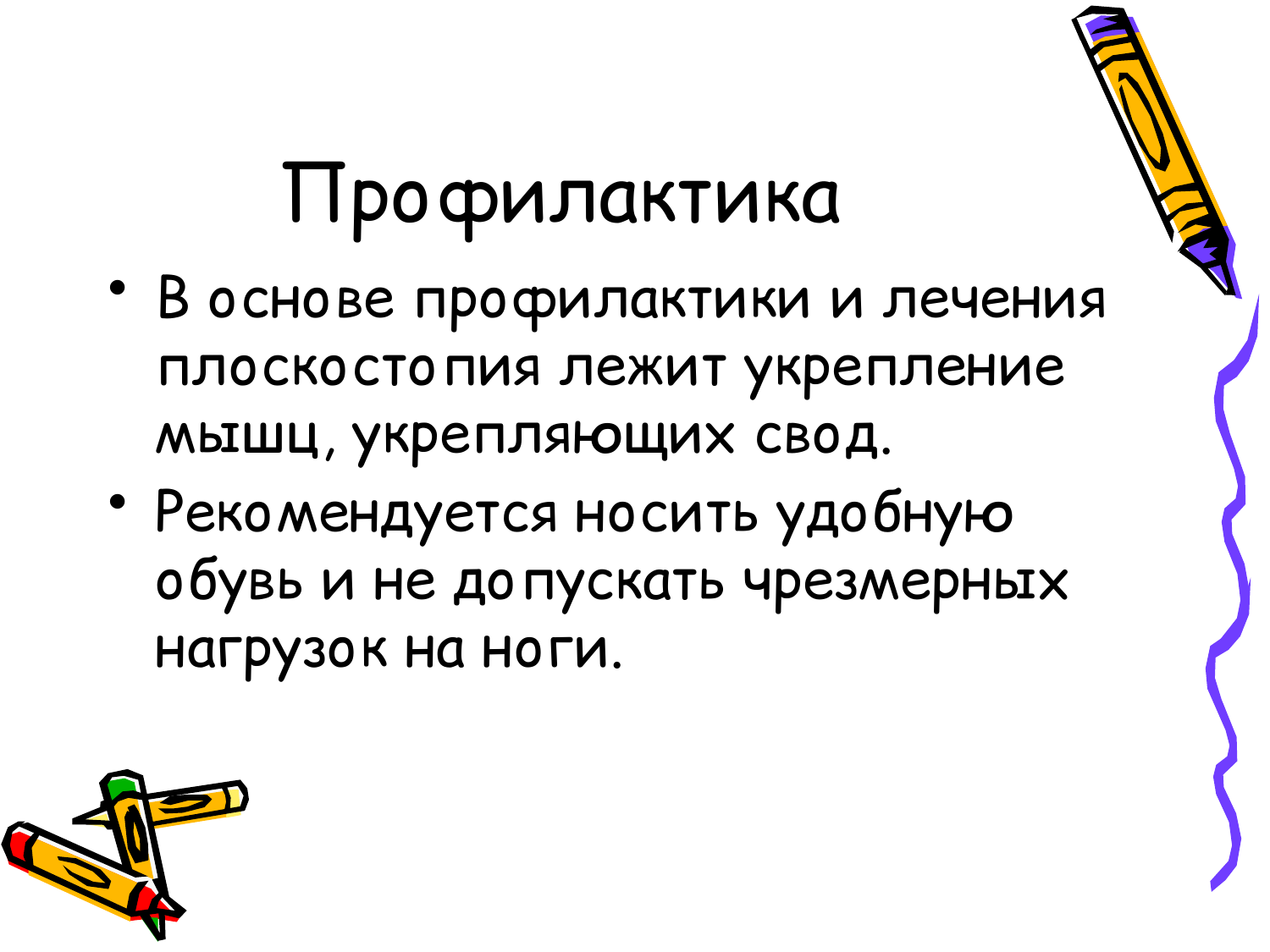

# Профилактика
В основе профилактики и лечения плоскостопия лежит укрепление мышц, укрепляющих свод.
Рекомендуется носить удобную обувь и не допускать чрезмерных нагрузок на ноги.